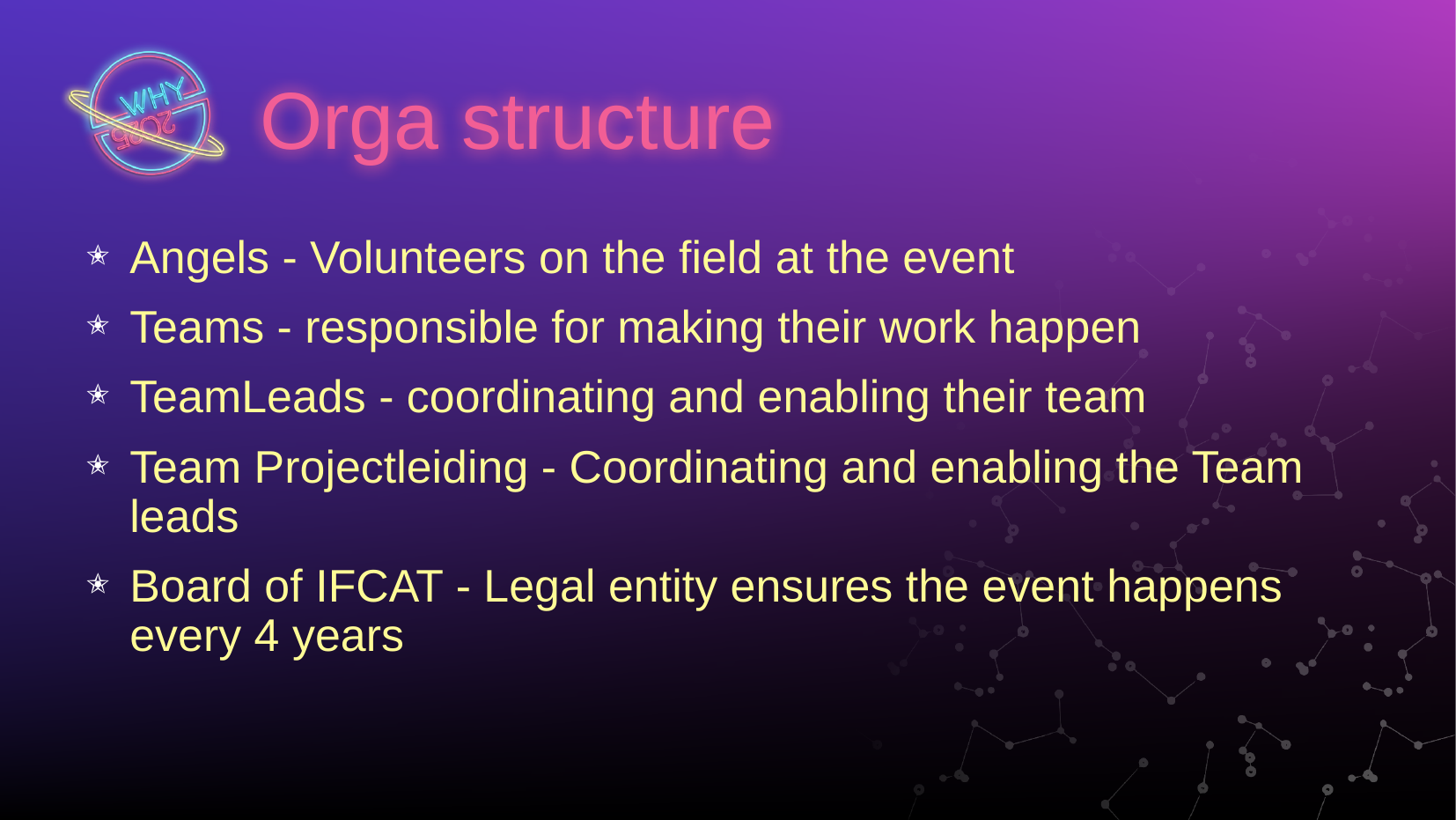

# Orga structure
Angels - Volunteers on the field at the event
Teams - responsible for making their work happen
TeamLeads - coordinating and enabling their team
Team Projectleiding - Coordinating and enabling the Team leads
Board of IFCAT - Legal entity ensures the event happens every 4 years